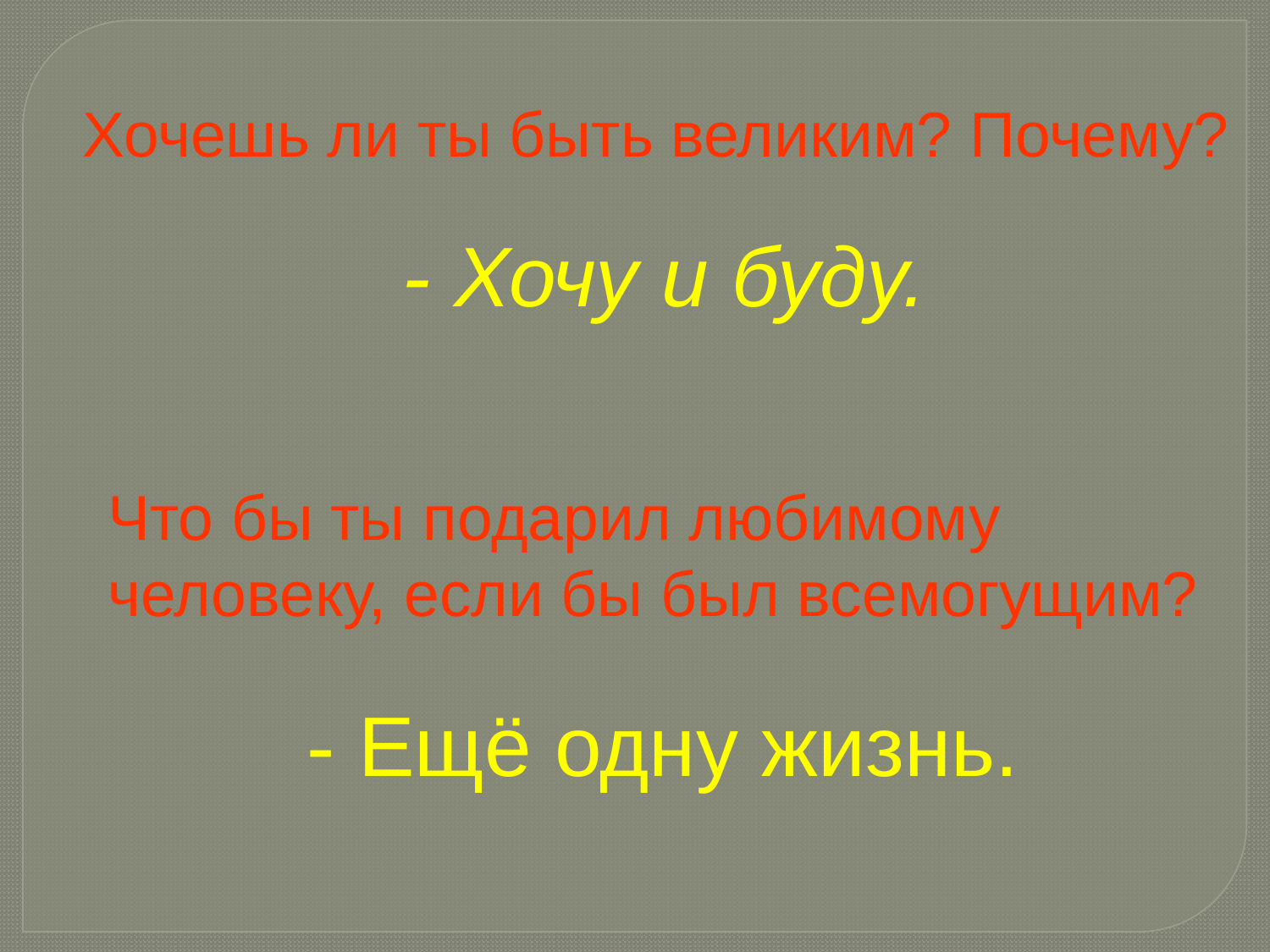

Хочешь ли ты быть великим? Почему?
- Хочу и буду.
Что бы ты подарил любимому человеку, если бы был всемогущим?
- Ещё одну жизнь.